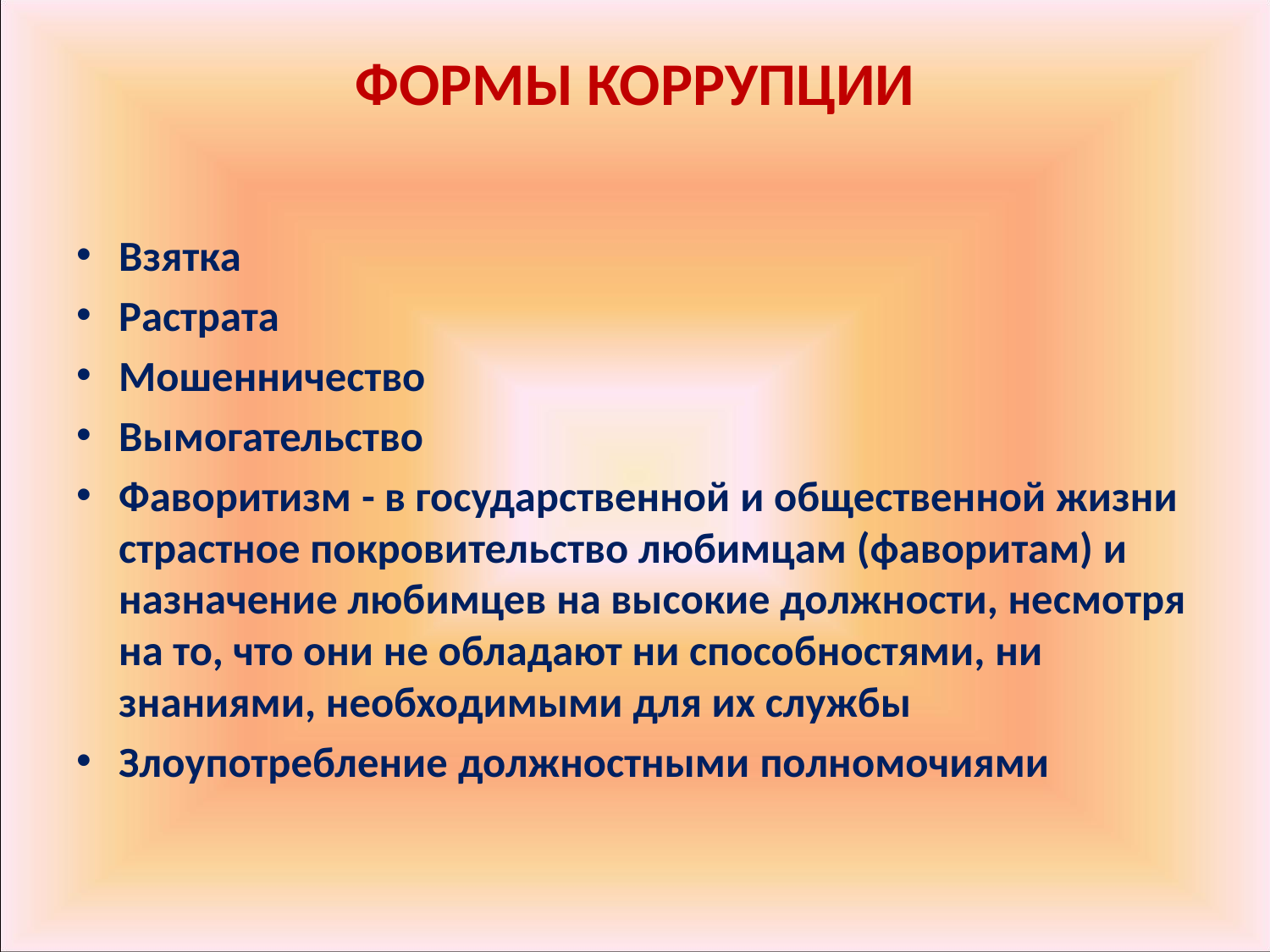

# Формы коррупции
Взятка
Растрата
Мошенничество
Вымогательство
Фаворитизм - в государственной и общественной жизни страстное покровительство любимцам (фаворитам) и назначение любимцев на высокие должности, несмотря на то, что они не обладают ни способностями, ни знаниями, необходимыми для их службы
Злоупотребление должностными полномочиями